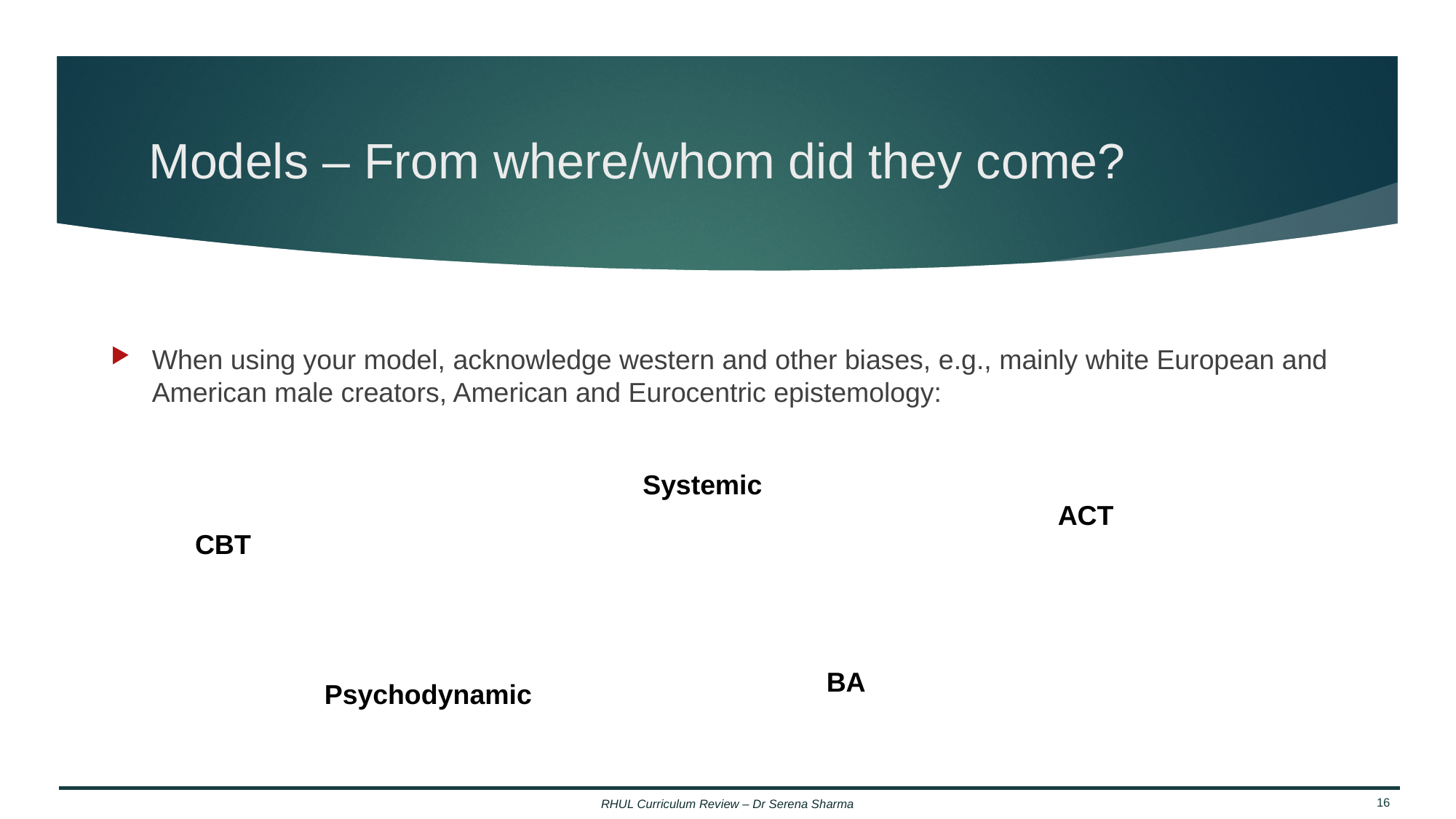

# Models – From where/whom did they come?

When using your model, acknowledge western and other biases, e.g., mainly white European and American male creators, American and Eurocentric epistemology:

Systemic
ACT
CBT
BA
Psychodynamic
RHUL Curriculum Review – Dr Serena Sharma